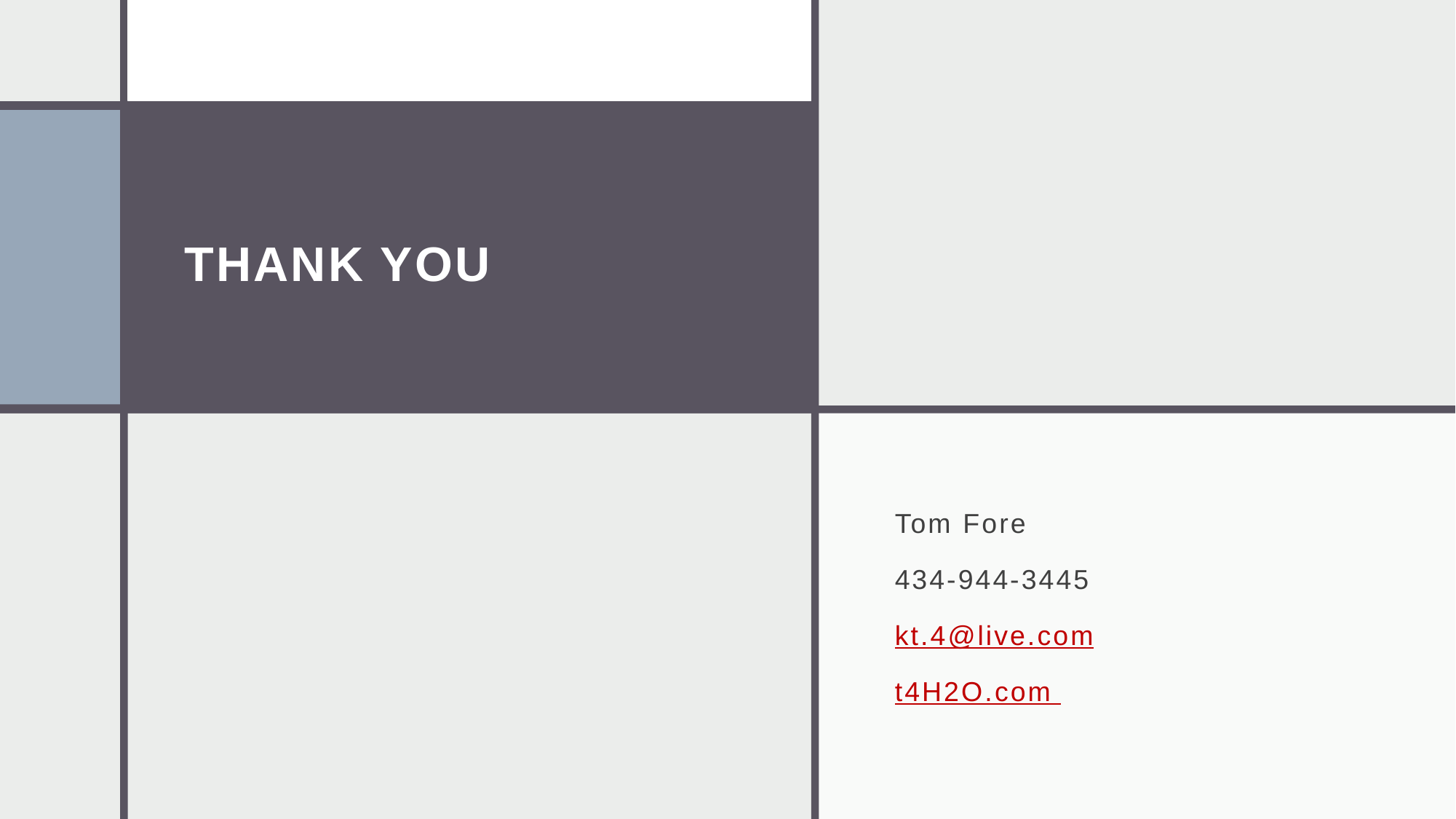

# THANK YOU
Tom Fore
434-944-3445
kt.4@live.com
t4H2O.com